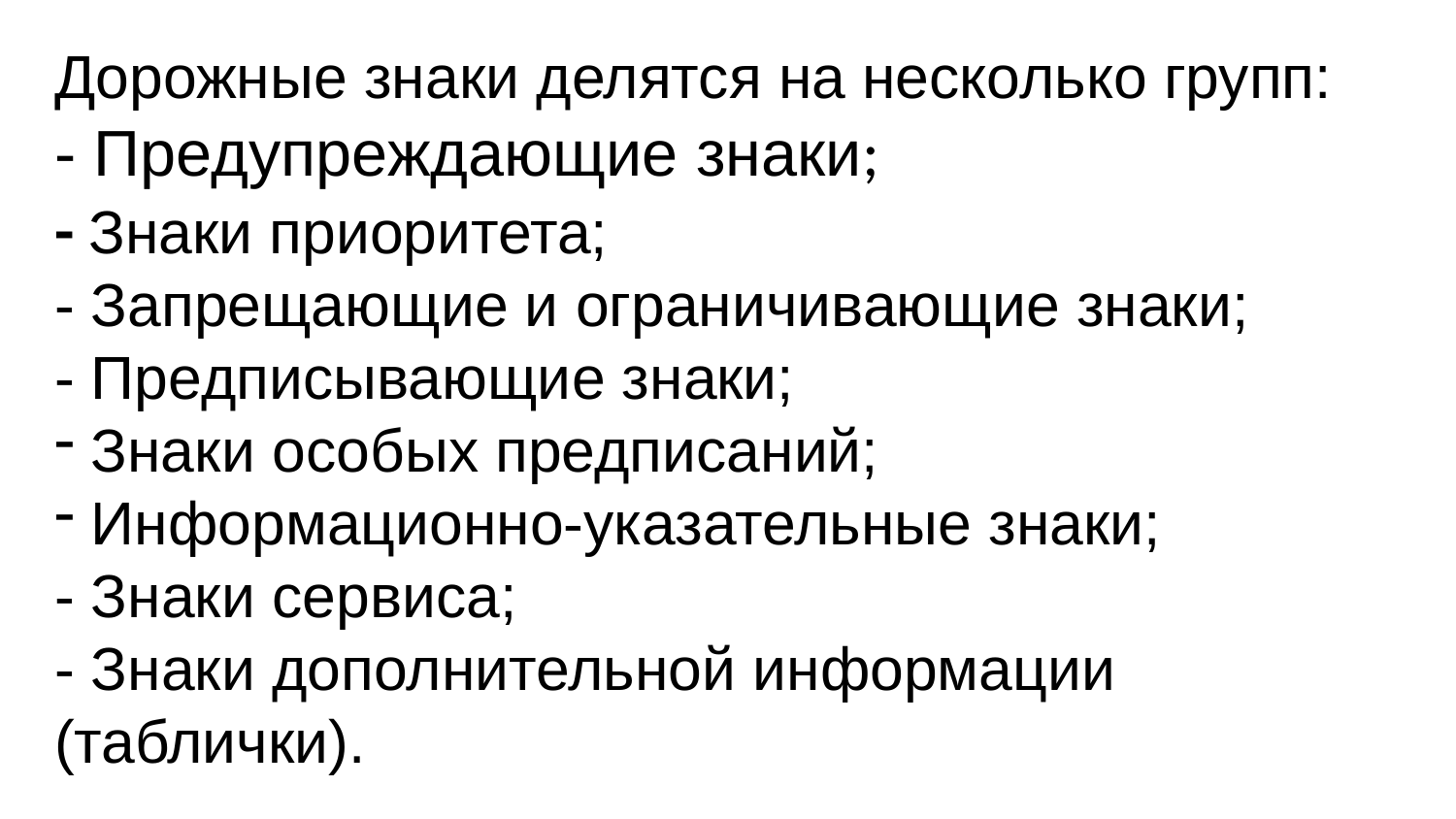

Дорожные знаки делятся на несколько групп:
- Предупреждающие знаки;
- Знаки приоритета;
- Запрещающие и ограничивающие знаки;
- Предписывающие знаки;
 Знаки особых предписаний;
 Информационно-указательные знаки;
- Знаки сервиса;
- Знаки дополнительной информации (таблички).